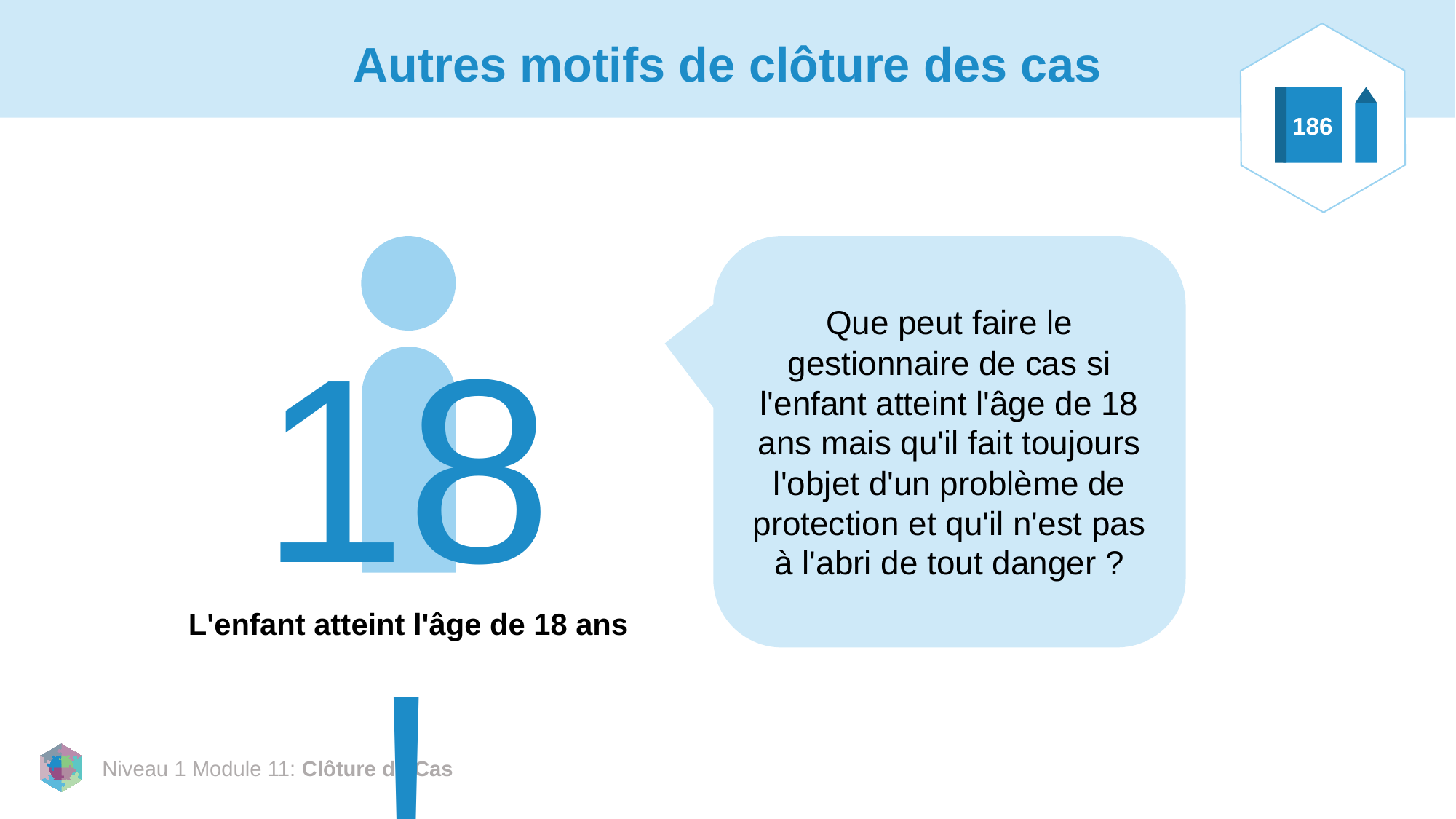

# Autres motifs de clôture des cas

186

18 !
Que peut faire le gestionnaire de cas si l'enfant atteint l'âge de 18 ans mais qu'il fait toujours l'objet d'un problème de protection et qu'il n'est pas à l'abri de tout danger ?
L'enfant atteint l'âge de 18 ans